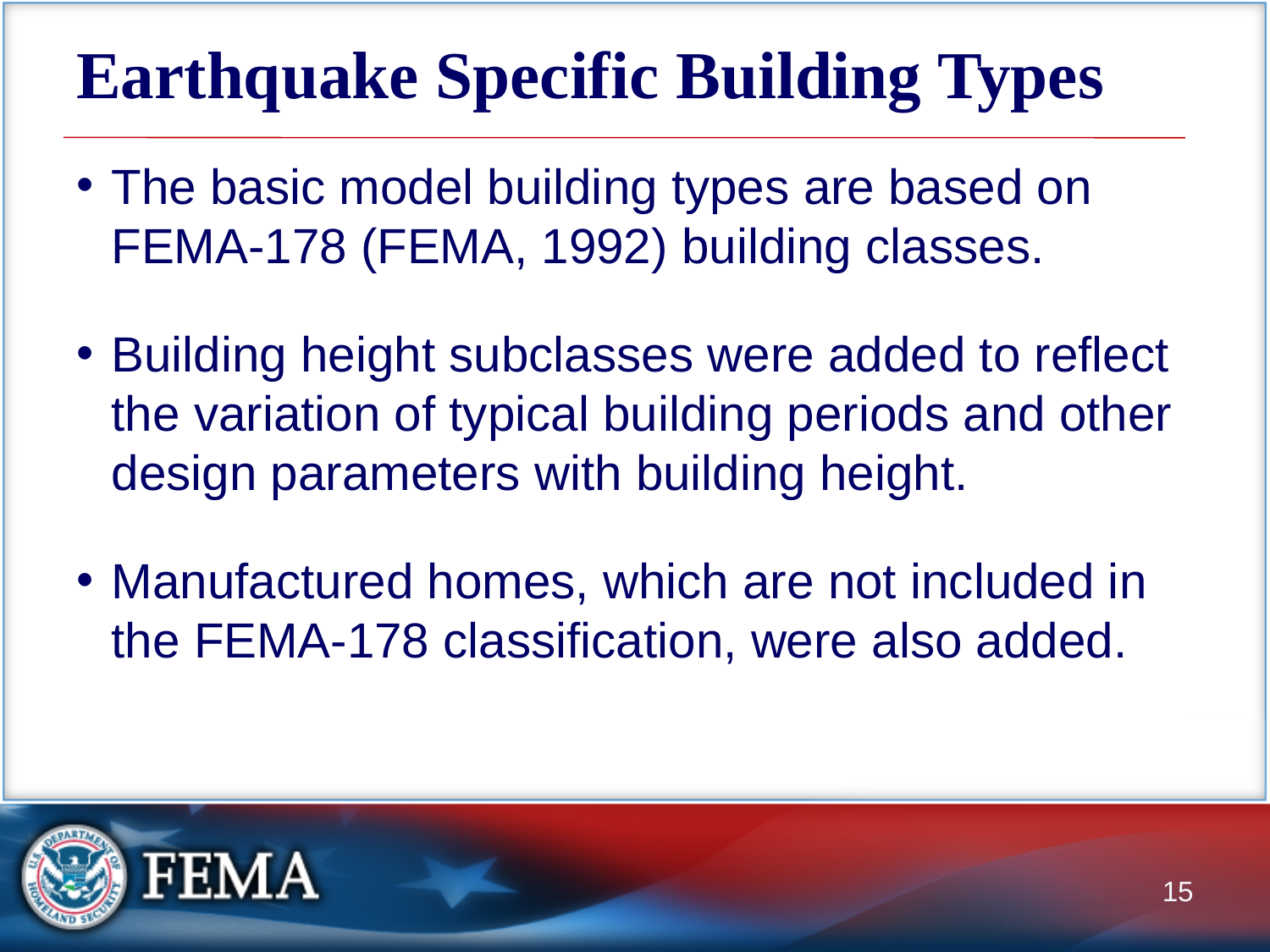

# Earthquake Specific Building Types
The basic model building types are based on FEMA-178 (FEMA, 1992) building classes.
Building height subclasses were added to reflect the variation of typical building periods and other design parameters with building height.
Manufactured homes, which are not included in the FEMA-178 classification, were also added.
15